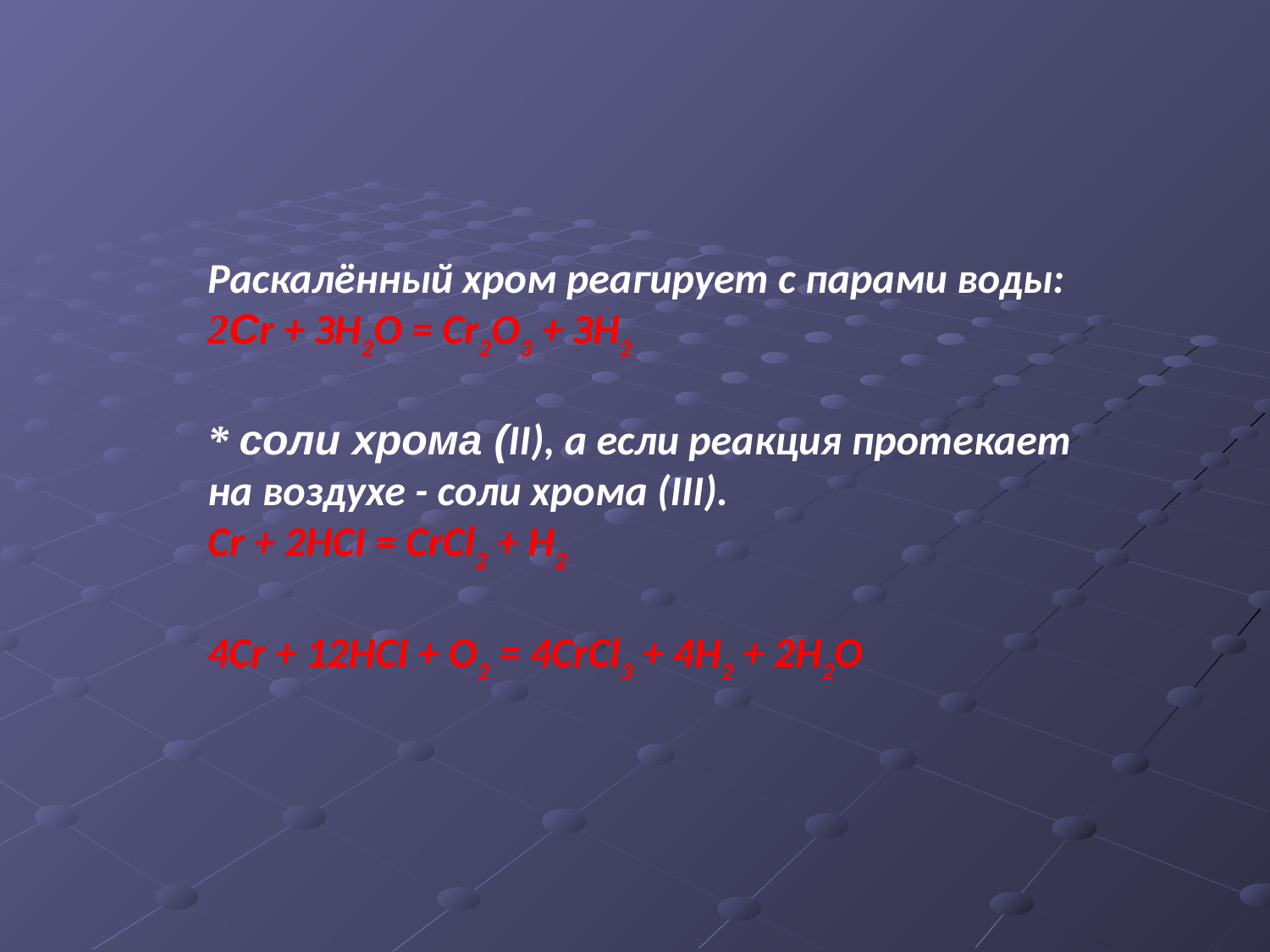

Раскалённый хром реагирует с парами воды:
2Сr + ЗН2О = Сr2О3 + ЗН2

* соли хрома (II), а если реакция протекает на воздухе - соли хрома (III).
Сr + 2HCI = СrСl2 + Н2

4Cr + 12HCI + О2 = 4СrCl3 + 4Н2 + 2Н2О